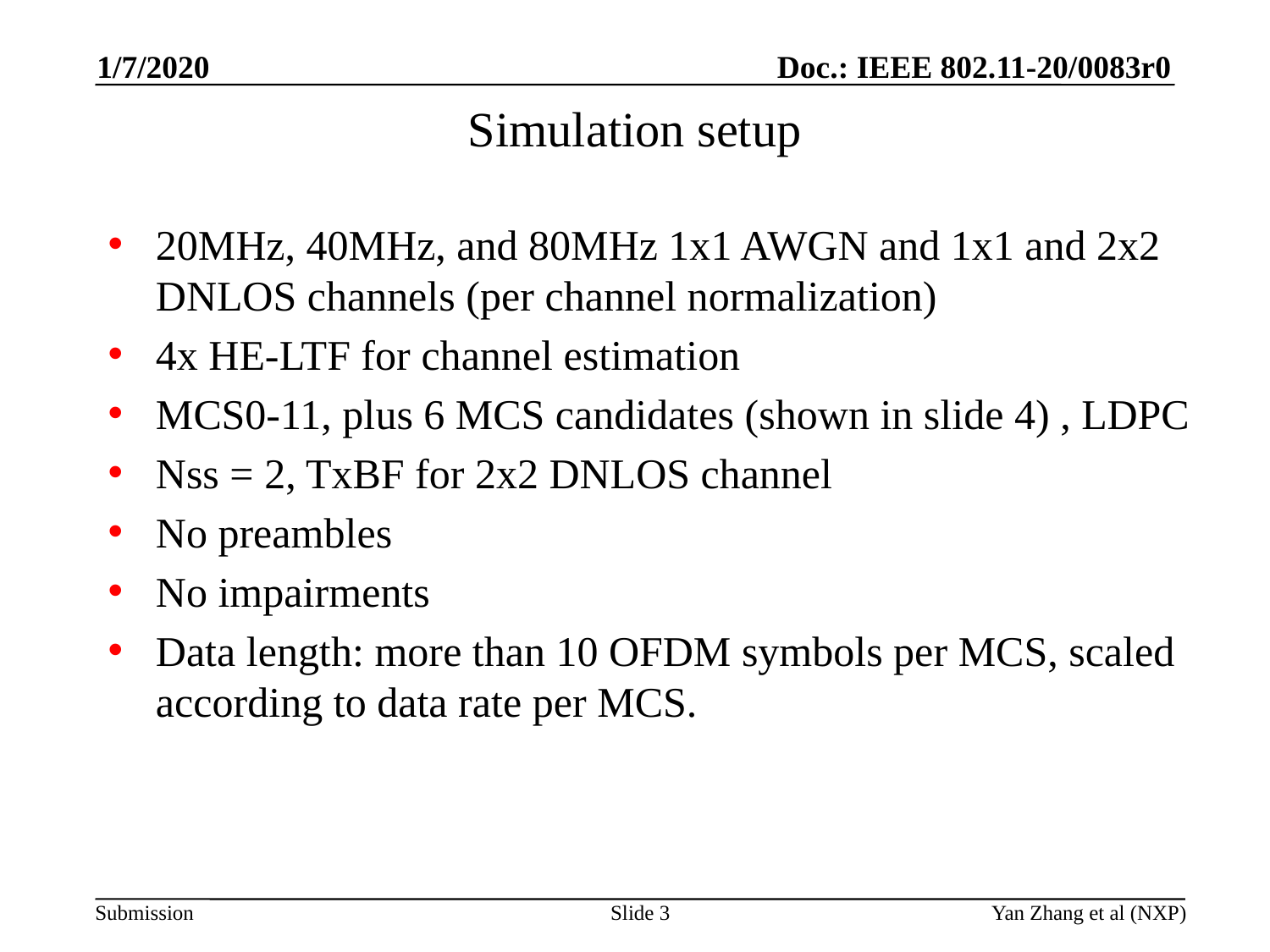

1/7/2020
# Simulation setup
20MHz, 40MHz, and 80MHz 1x1 AWGN and 1x1 and 2x2 DNLOS channels (per channel normalization)
4x HE-LTF for channel estimation
MCS0-11, plus 6 MCS candidates (shown in slide 4) , LDPC
Nss = 2, TxBF for 2x2 DNLOS channel
No preambles
No impairments
Data length: more than 10 OFDM symbols per MCS, scaled according to data rate per MCS.
Slide 3
Yan Zhang et al (NXP)